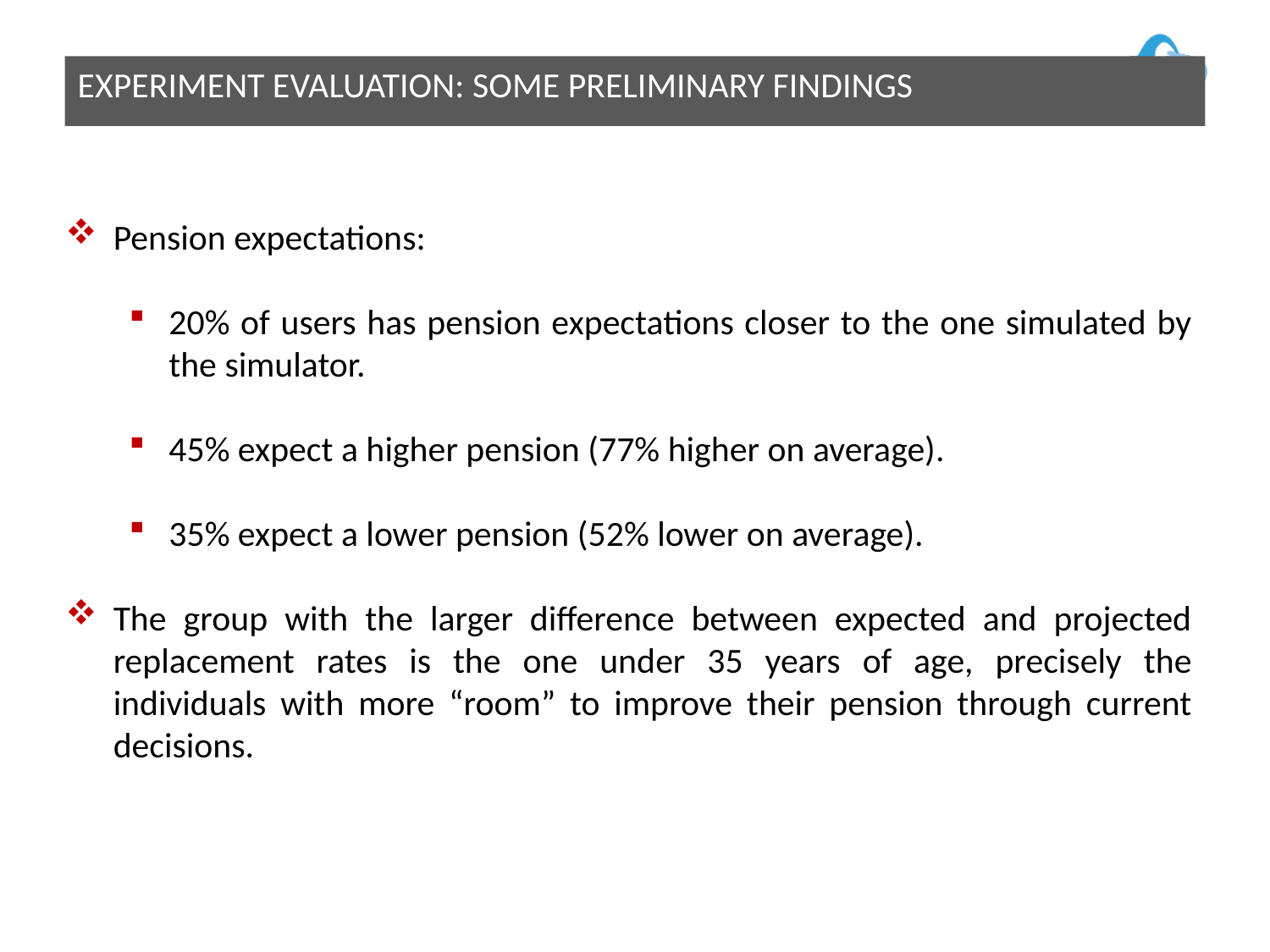

Experiment evaluation: some preliminary findings
Pension expectations:
20% of users has pension expectations closer to the one simulated by the simulator.
45% expect a higher pension (77% higher on average).
35% expect a lower pension (52% lower on average).
The group with the larger difference between expected and projected replacement rates is the one under 35 years of age, precisely the individuals with more “room” to improve their pension through current decisions.